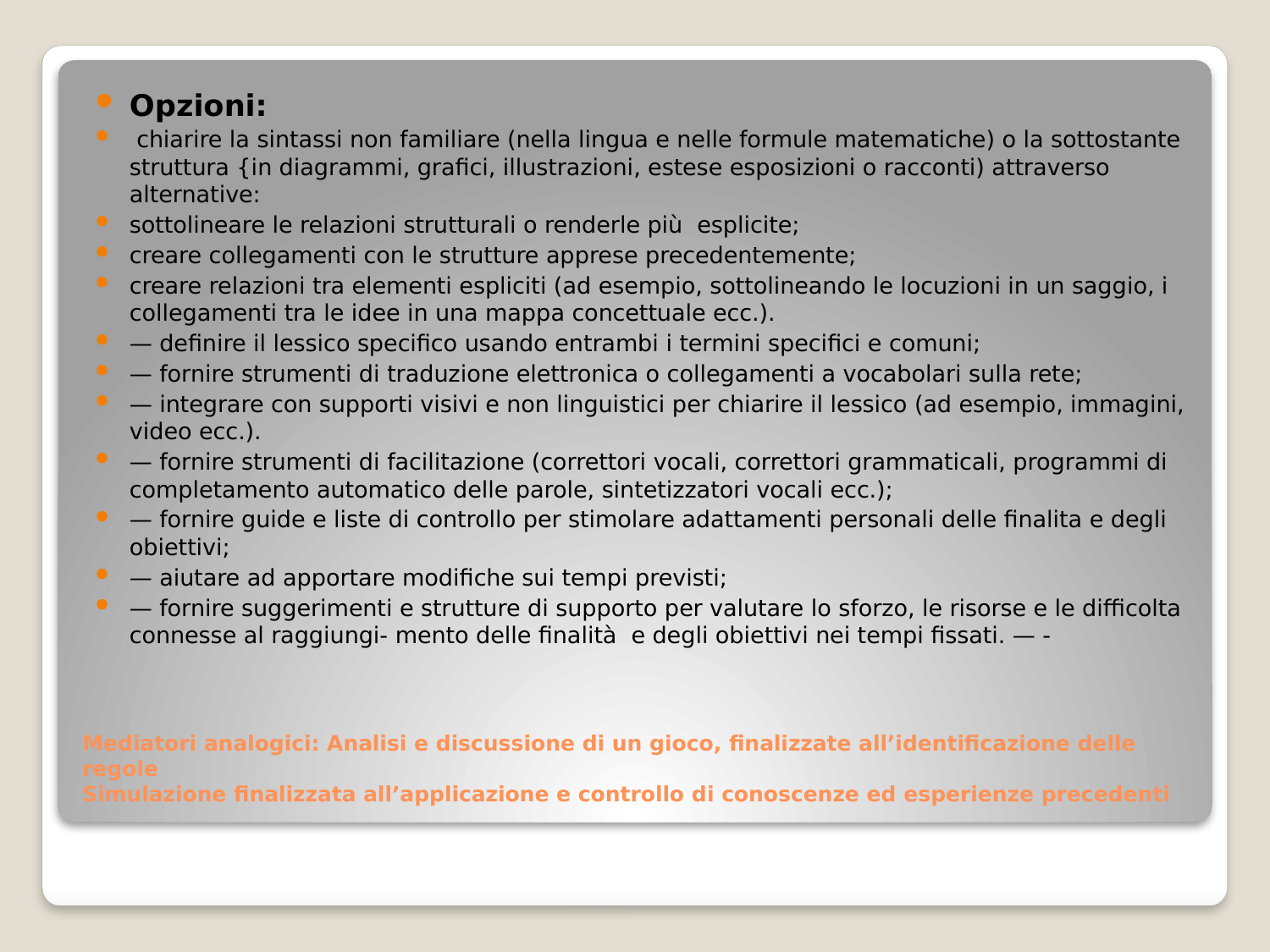

Opzioni:
 chiarire la sintassi non familiare (nella lingua e nelle formule matematiche) o la sottostante struttura {in diagrammi, grafici, illustrazioni, estese esposizioni o racconti) attraverso alternative:
sottolineare le relazioni strutturali o renderle più  esplicite;
creare collegamenti con le strutture apprese precedentemente;
creare relazioni tra elementi espliciti (ad esempio, sottolineando le locuzioni in un saggio, i collegamenti tra le idee in una mappa concettuale ecc.).
— definire il lessico specifico usando entrambi i termini specifici e comuni;
— fornire strumenti di traduzione elettronica o collegamenti a vocabolari sulla rete;
— integrare con supporti visivi e non linguistici per chiarire il lessico (ad esempio, immagini, video ecc.).
— fornire strumenti di facilitazione (correttori vocali, correttori grammaticali, programmi di completamento automatico delle parole, sintetizzatori vocali ecc.);
— fornire guide e liste di controllo per stimolare adattamenti personali delle finalita e degli obiettivi;
— aiutare ad apportare modifiche sui tempi previsti;
— fornire suggerimenti e strutture di supporto per valutare lo sforzo, le risorse e le difficolta connesse al raggiungi- mento delle finalità  e degli obiettivi nei tempi fissati. — -

# Mediatori analogici: Analisi e discussione di un gioco, finalizzate all’identificazione delle regole Simulazione finalizzata all’applicazione e controllo di conoscenze ed esperienze precedenti